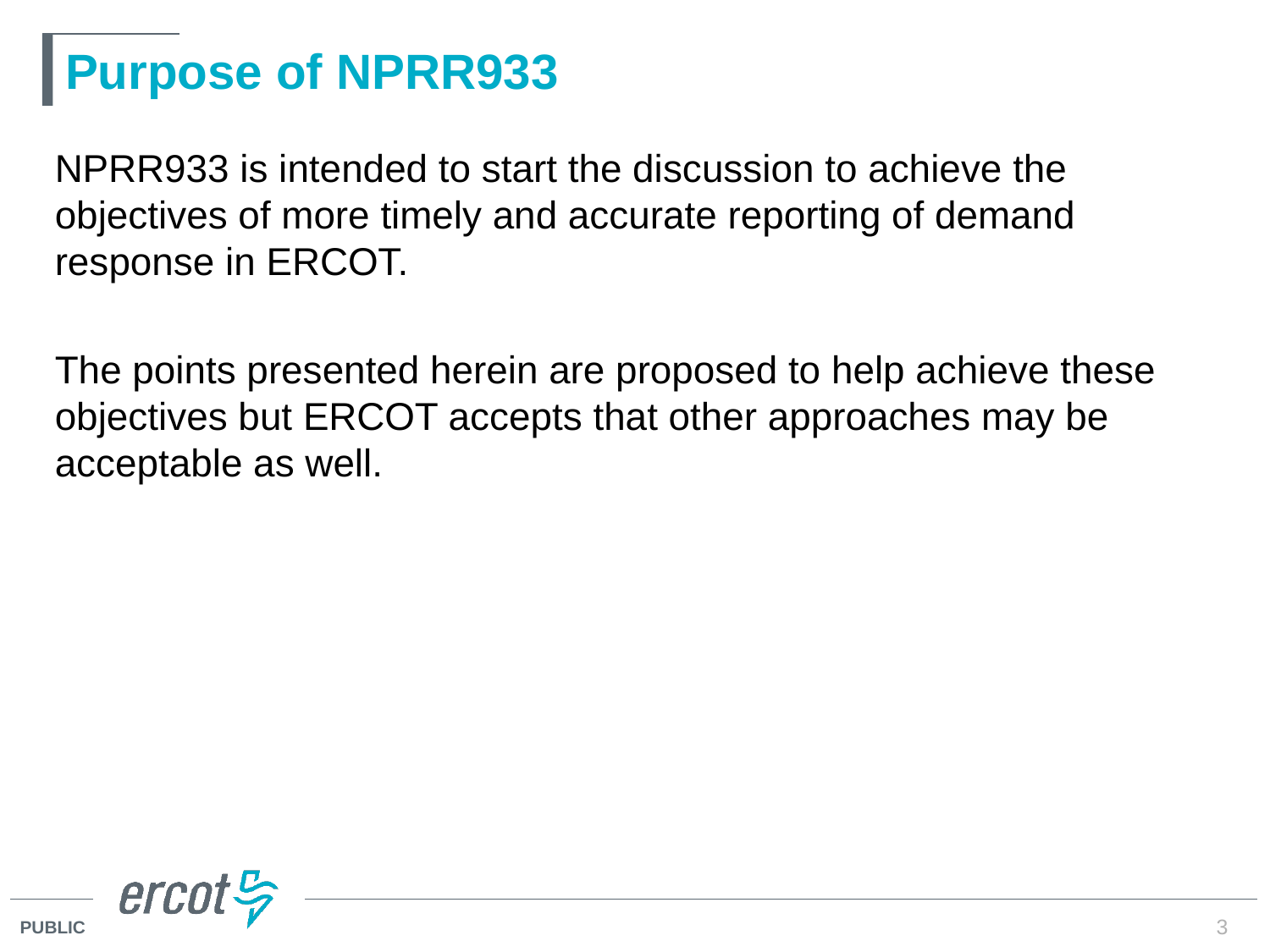

# Purpose of NPRR933
NPRR933 is intended to start the discussion to achieve the objectives of more timely and accurate reporting of demand response in ERCOT.

The points presented herein are proposed to help achieve these objectives but ERCOT accepts that other approaches may be acceptable as well.

3